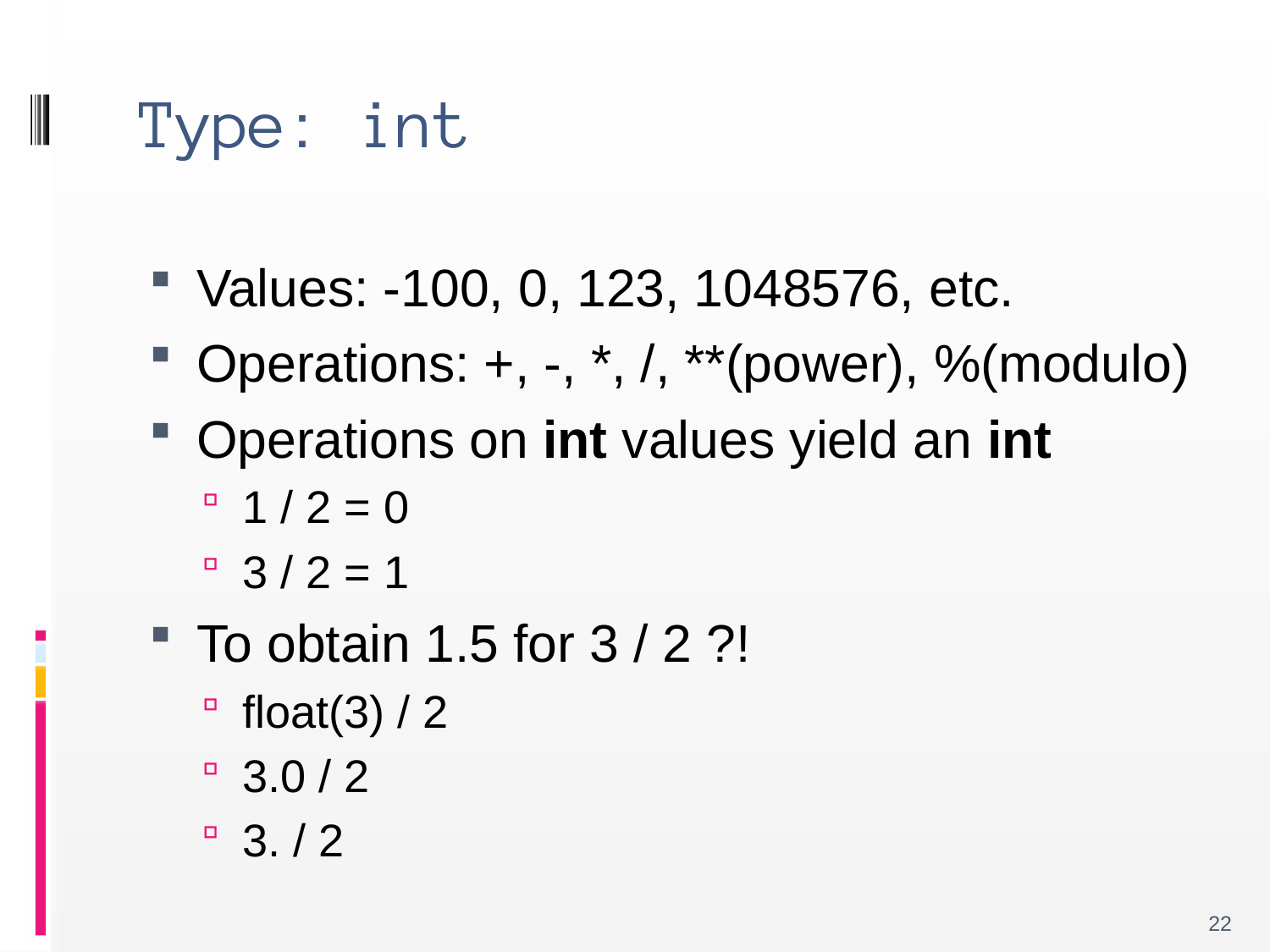

# Type: int
Values: -100, 0, 123, 1048576, etc.
Operations: +, -, *, /, **(power), %(modulo)
Operations on int values yield an int
1 / 2 = 0
3 / 2 = 1
To obtain 1.5 for 3 / 2 ?!
float(3) / 2
3.0 / 2
3. / 2
22